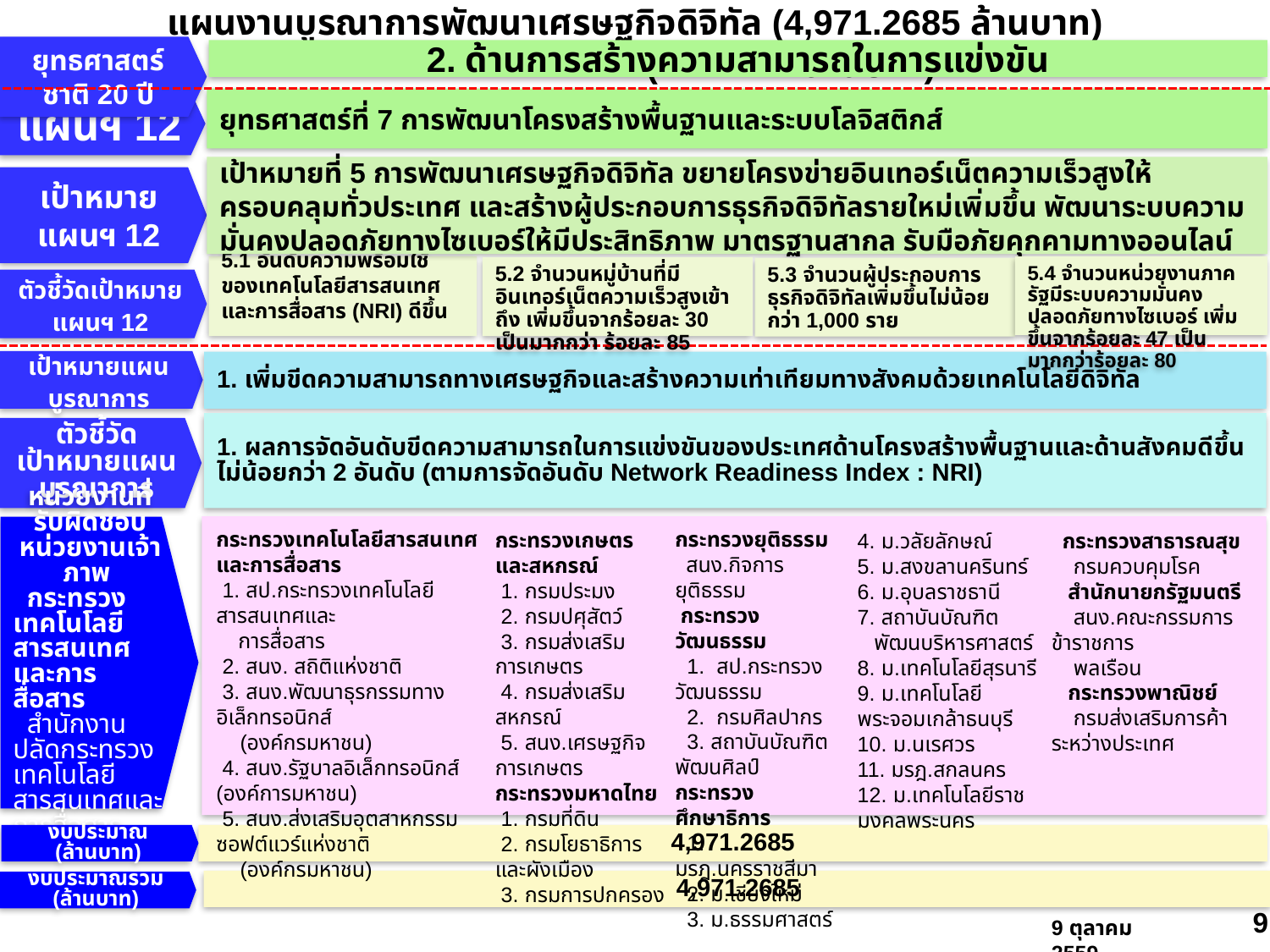

แผนงานบูรณาการพัฒนาเศรษฐกิจดิจิทัล (4,971.2685 ล้านบาท)
................................ (...............ล้านบาท)
ยุทธศาสตร์ชาติ 20 ปี
2. ด้านการสร้างความสามารถในการแข่งขัน
ยุทธศาสตร์ที่ 7 การพัฒนาโครงสร้างพื้นฐานและระบบโลจิสติกส์
แผนฯ 12
เป้าหมายที่ 5 การพัฒนาเศรษฐกิจดิจิทัล ขยายโครงข่ายอินเทอร์เน็ตความเร็วสูงให้ครอบคลุมทั่วประเทศ และสร้างผู้ประกอบการธุรกิจดิจิทัลรายใหม่เพิ่มขึ้น พัฒนาระบบความมั่นคงปลอดภัยทางไซเบอร์ให้มีประสิทธิภาพ มาตรฐานสากล รับมือภัยคุกคามทางออนไลน์
เป้าหมายแผนฯ 12
5.4 จำนวนหน่วยงานภาครัฐมีระบบความมั่นคงปลอดภัยทางไซเบอร์ เพิ่มขึ้นจากร้อยละ 47 เป็นมากกว่าร้อยละ 80
5.1 อันดับความพร้อมใช้ของเทคโนโลยีสารสนเทศและการสื่อสาร (NRI) ดีขึ้น

5.2 จำนวนหมู่บ้านที่มีอินเทอร์เน็ตความเร็วสูงเข้าถึง เพิ่มขึ้นจากร้อยละ 30 เป็นมากกว่า ร้อยละ 85

5.3 จำนวนผู้ประกอบการธุรกิจดิจิทัลเพิ่มขึ้นไม่น้อยกว่า 1,000 ราย

ตัวชี้วัดเป้าหมาย
แผนฯ 12
เป้าหมายแผนบูรณาการ
1. เพิ่มขีดความสามารถทางเศรษฐกิจและสร้างความเท่าเทียมทางสังคมด้วยเทคโนโลยีดิจิทัล
1. ผลการจัดอันดับขีดความสามารถในการแข่งขันของประเทศด้านโครงสร้างพื้นฐานและด้านสังคมดีขึ้นไม่น้อยกว่า 2 อันดับ (ตามการจัดอันดับ Network Readiness Index : NRI)
ตัวชี้วัด
เป้าหมายแผน
บูรณาการ

หน่วยงานที่รับผิดชอบ
หน่วยงานเจ้าภาพ
  กระทรวงเทคโนโลยีสารสนเทศและการสื่อสาร
  สำนักงานปลัดกระทรวงเทคโนโลยีสารสนเทศและการสื่อสาร
กระทรวงยุติธรรม
  สนง.กิจการยุติธรรม
 กระทรวงวัฒนธรรม
  1.  สป.กระทรวงวัฒนธรรม
  2.  กรมศิลปากร
  3. สถาบันบัณฑิตพัฒนศิลป์
กระทรวงศึกษาธิการ
  1. มรฎ.นครราชสีมา
  2. ม.เชียงใหม่
  3. ม.ธรรมศาสตร์
กระทรวงเทคโนโลยีสารสนเทศและการสื่อสาร
 1. สป.กระทรวงเทคโนโลยีสารสนเทศและ
    การสื่อสาร
 2. สนง. สถิติแห่งชาติ
 3. สนง.พัฒนาธุรกรรมทางอิเล็กทรอนิกส์
    (องค์กรมหาชน)
 4. สนง.รัฐบาลอิเล็กทรอนิกส์ (องค์การมหาชน)
 5. สนง.ส่งเสริมอุตสาหกรรมซอฟต์แวร์แห่งชาติ
    (องค์กรมหาชน)
กระทรวงเกษตรและสหกรณ์
 1. กรมประมง
 2. กรมปศุสัตว์
 3. กรมส่งเสริมการเกษตร
 4. กรมส่งเสริมสหกรณ์
 5. สนง.เศรษฐกิจการเกษตร
กระทรวงมหาดไทย
 1. กรมที่ดิน
 2. กรมโยธาธิการและผังเมือง
 3. กรมการปกครอง

  กระทรวงสาธารณสุข
    กรมควบคุมโรค
   สำนักนายกรัฐมนตรี
    สนง.คณะกรรมการข้าราชการ
    พลเรือน
   กระทรวงพาณิชย์
    กรมส่งเสริมการค้าระหว่างประเทศ

4. ม.วลัยลักษณ์
5. ม.สงขลานครินทร์
6. ม.อุบลราชธานี
7. สถาบันบัณฑิต
   พัฒนบริหารศาสตร์
8. ม.เทคโนโลยีสุรนารี
9. ม.เทคโนโลยีพระจอมเกล้าธนบุรี
10. ม.นเรศวร
11. มรฎ.สกลนคร
12. ม.เทคโนโลยีราชมงคลพระนคร

งบประมาณ
(ล้านบาท)
4,971.2685
4,971.2685
งบประมาณรวม
(ล้านบาท)
9
9 ตุลาคม 2559